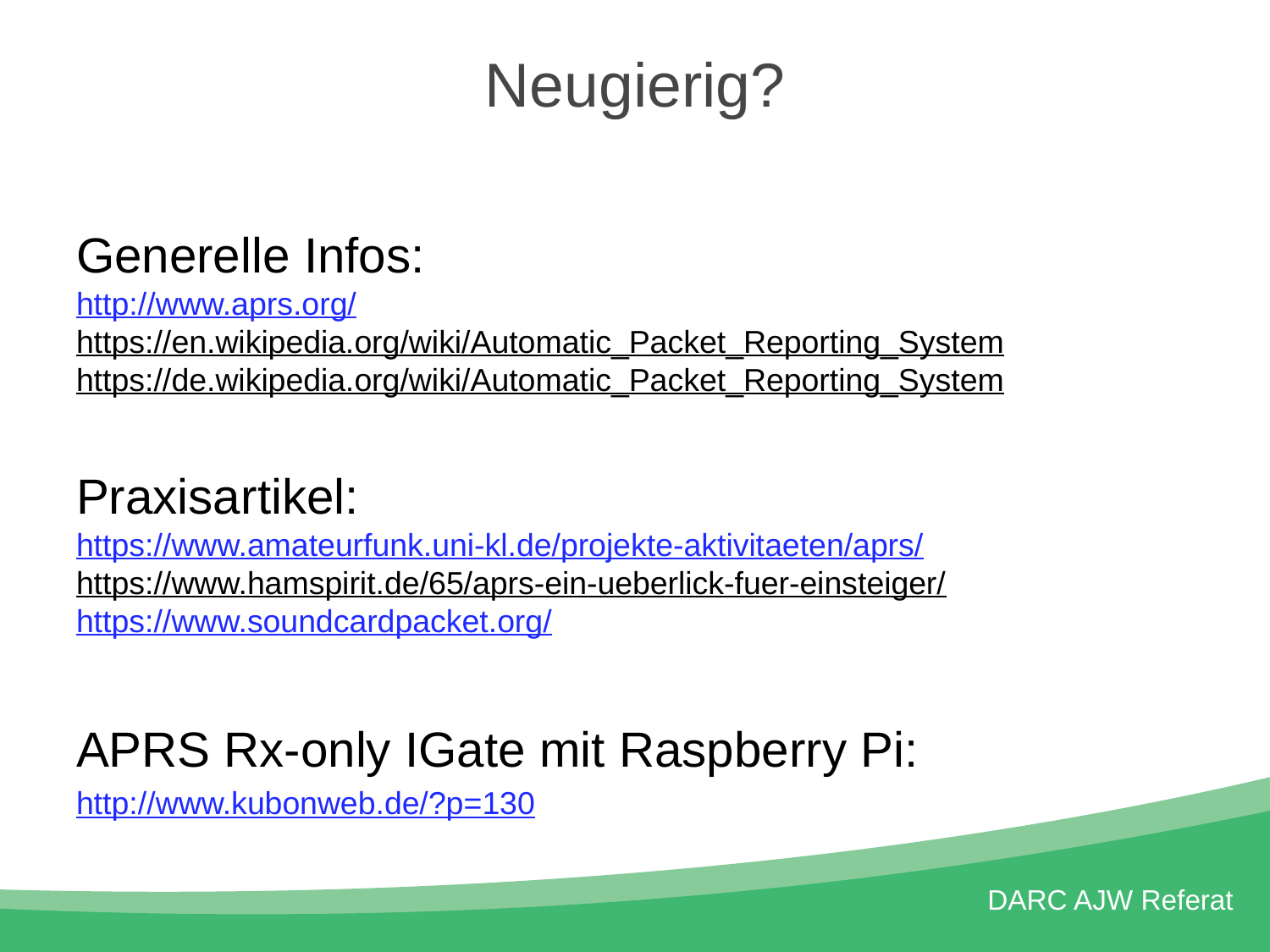

# Neugierig?
Generelle Infos:
http://www.aprs.org/
https://en.wikipedia.org/wiki/Automatic_Packet_Reporting_System
https://de.wikipedia.org/wiki/Automatic_Packet_Reporting_System
Praxisartikel:
https://www.amateurfunk.uni-kl.de/projekte-aktivitaeten/aprs/
https://www.hamspirit.de/65/aprs-ein-ueberlick-fuer-einsteiger/
https://www.soundcardpacket.org/
APRS Rx-only IGate mit Raspberry Pi:
http://www.kubonweb.de/?p=130